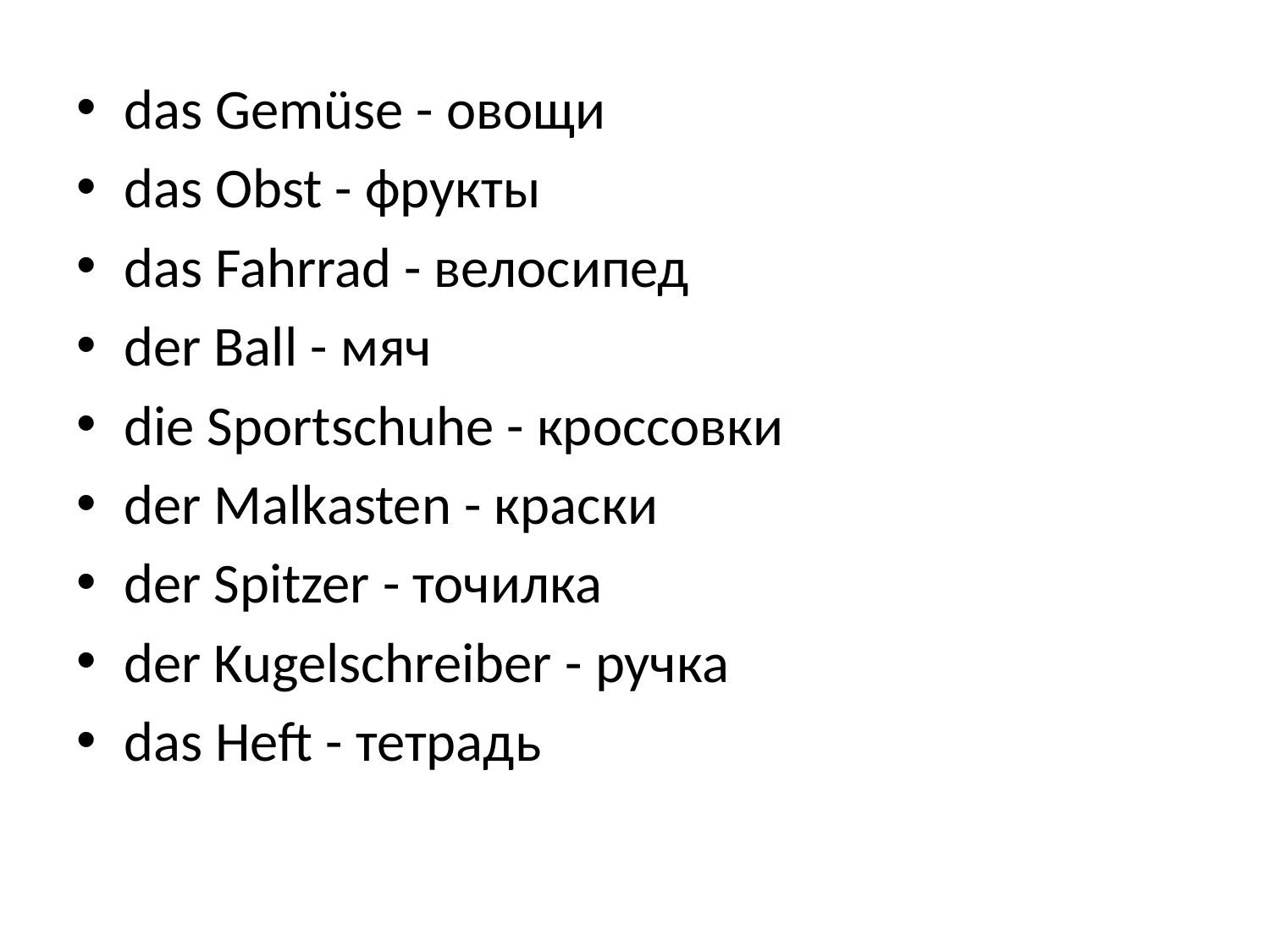

das Gemüse - овощи
das Obst - фрукты
das Fahrrad - велосипед
der Ball - мяч
die Sportschuhe - кроссовки
der Malkasten - краски
der Spitzer - точилка
der Kugelschreiber - ручка
das Heft - тетрадь